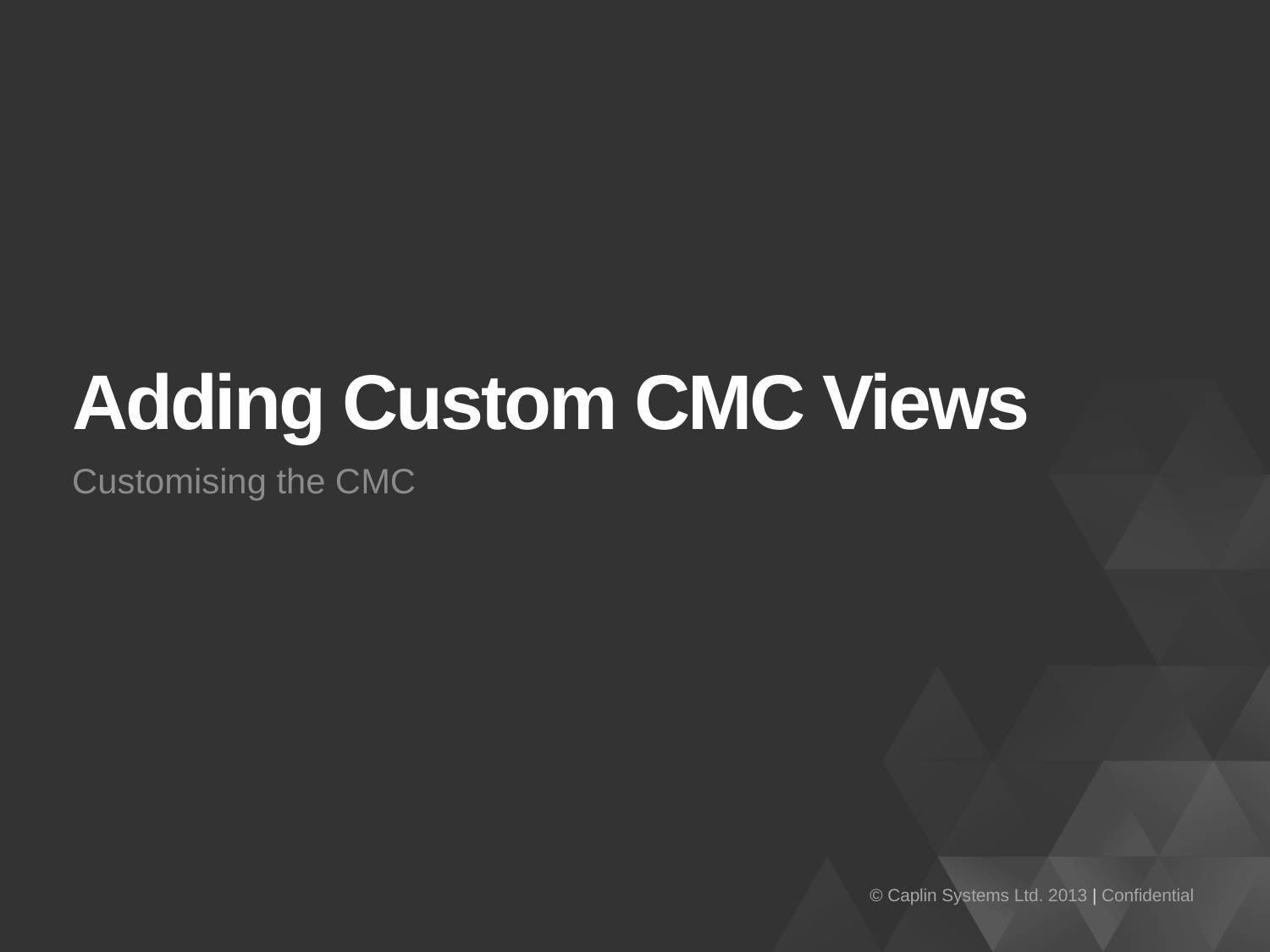

# Adding Custom CMC Views
Customising the CMC